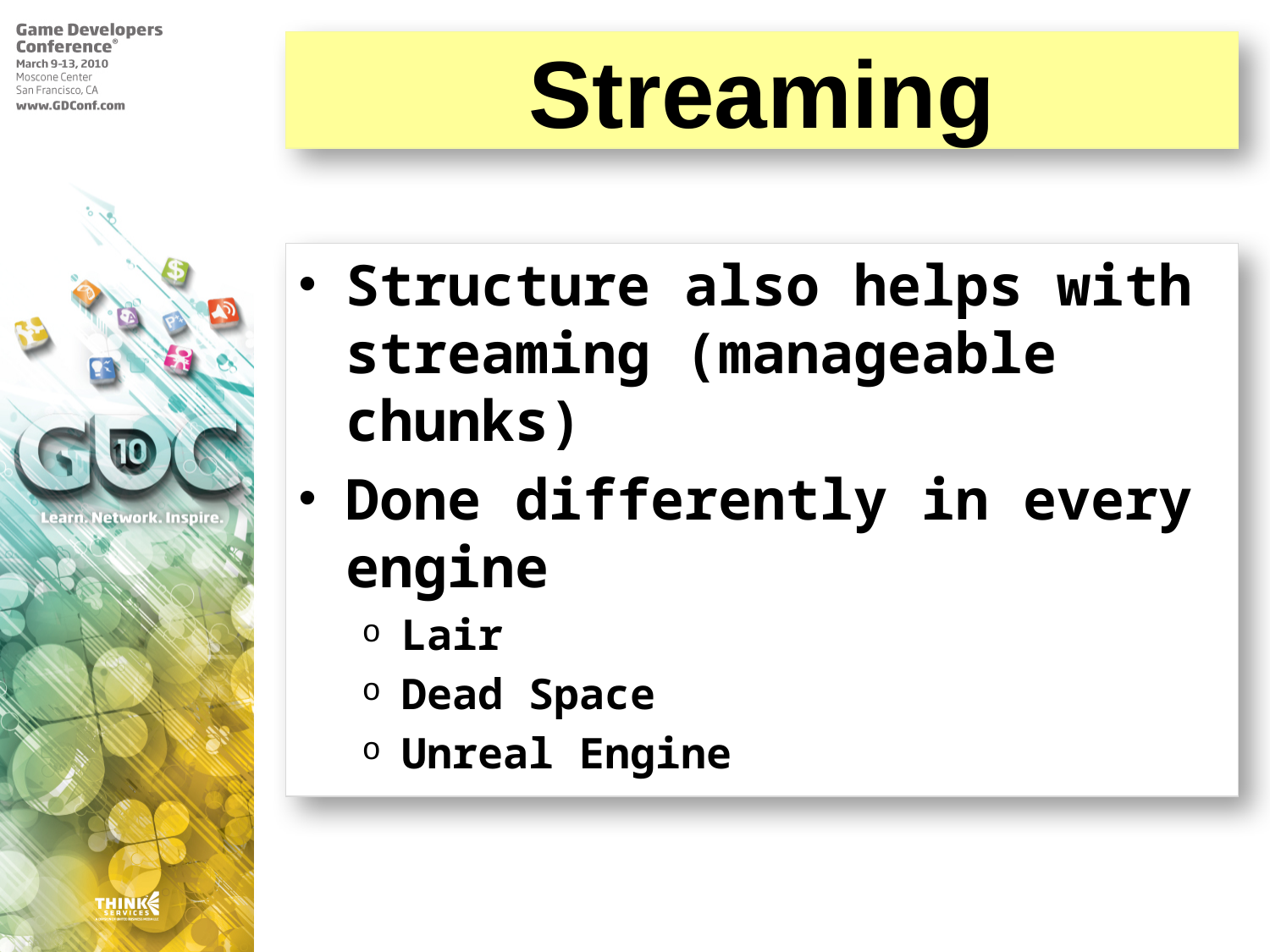

# Streaming
Structure also helps with streaming (manageable chunks)
Done differently in every engine
Lair
Dead Space
Unreal Engine